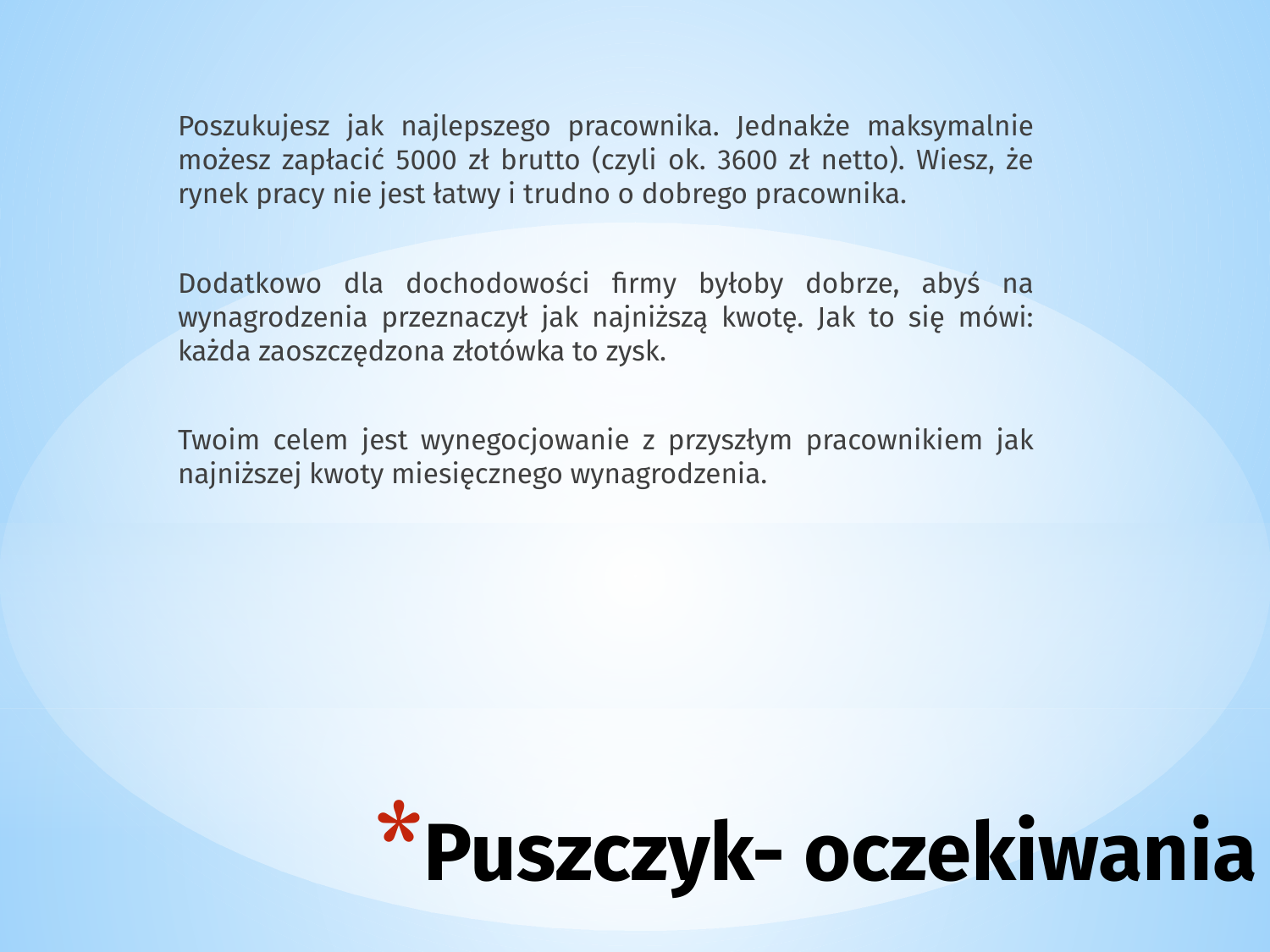

Poszukujesz jak najlepszego pracownika. Jednakże maksymalnie możesz zapłacić 5000 zł brutto (czyli ok. 3600 zł netto). Wiesz, że rynek pracy nie jest łatwy i trudno o dobrego pracownika.

Dodatkowo dla dochodowości firmy byłoby dobrze, abyś na wynagrodzenia przeznaczył jak najniższą kwotę. Jak to się mówi: każda zaoszczędzona złotówka to zysk.

Twoim celem jest wynegocjowanie z przyszłym pracownikiem jak najniższej kwoty miesięcznego wynagrodzenia.
# Puszczyk- oczekiwania